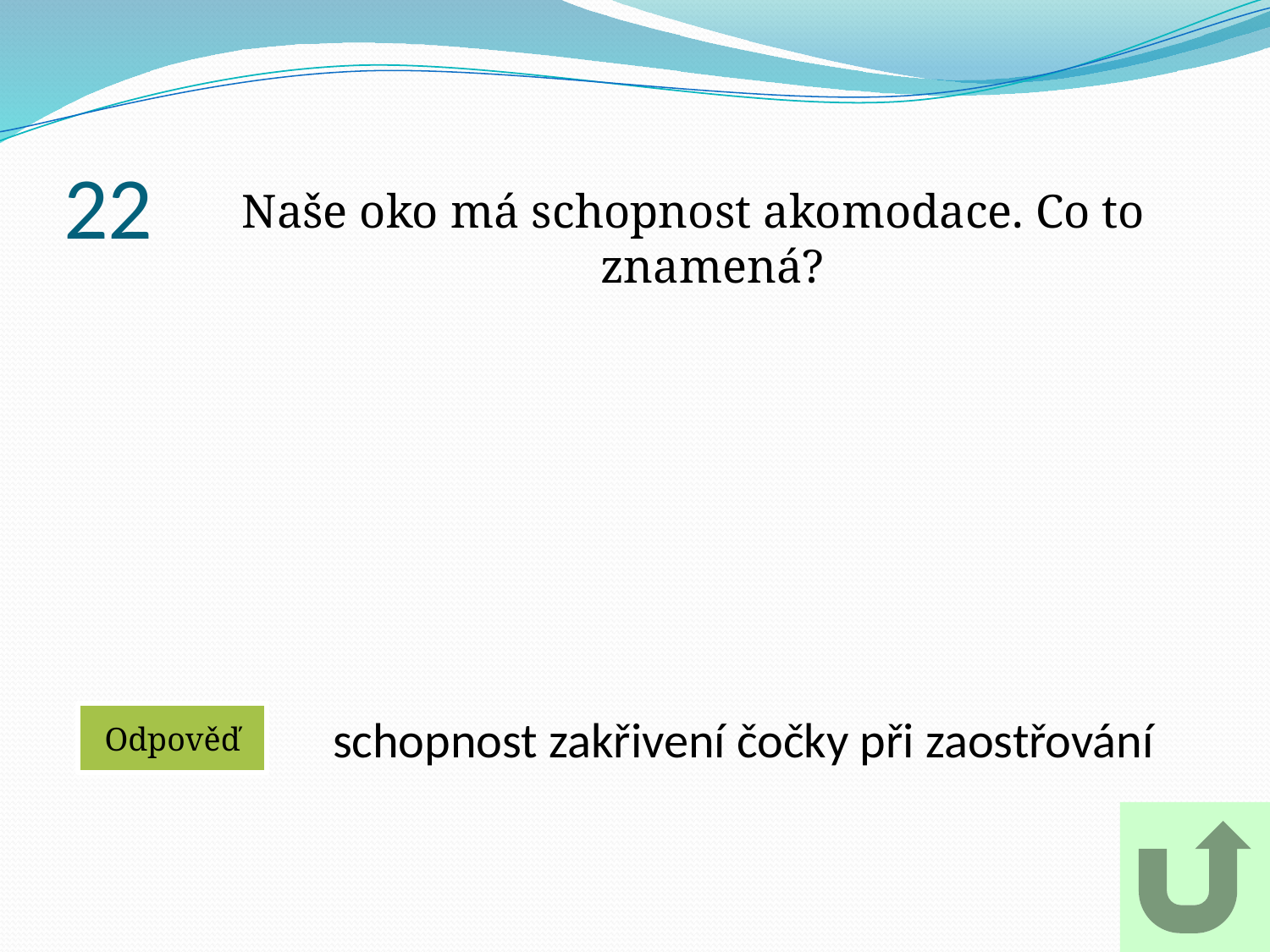

# 22
Naše oko má schopnost akomodace. Co to znamená?

schopnost zakřivení čočky při zaostřování
Odpověď